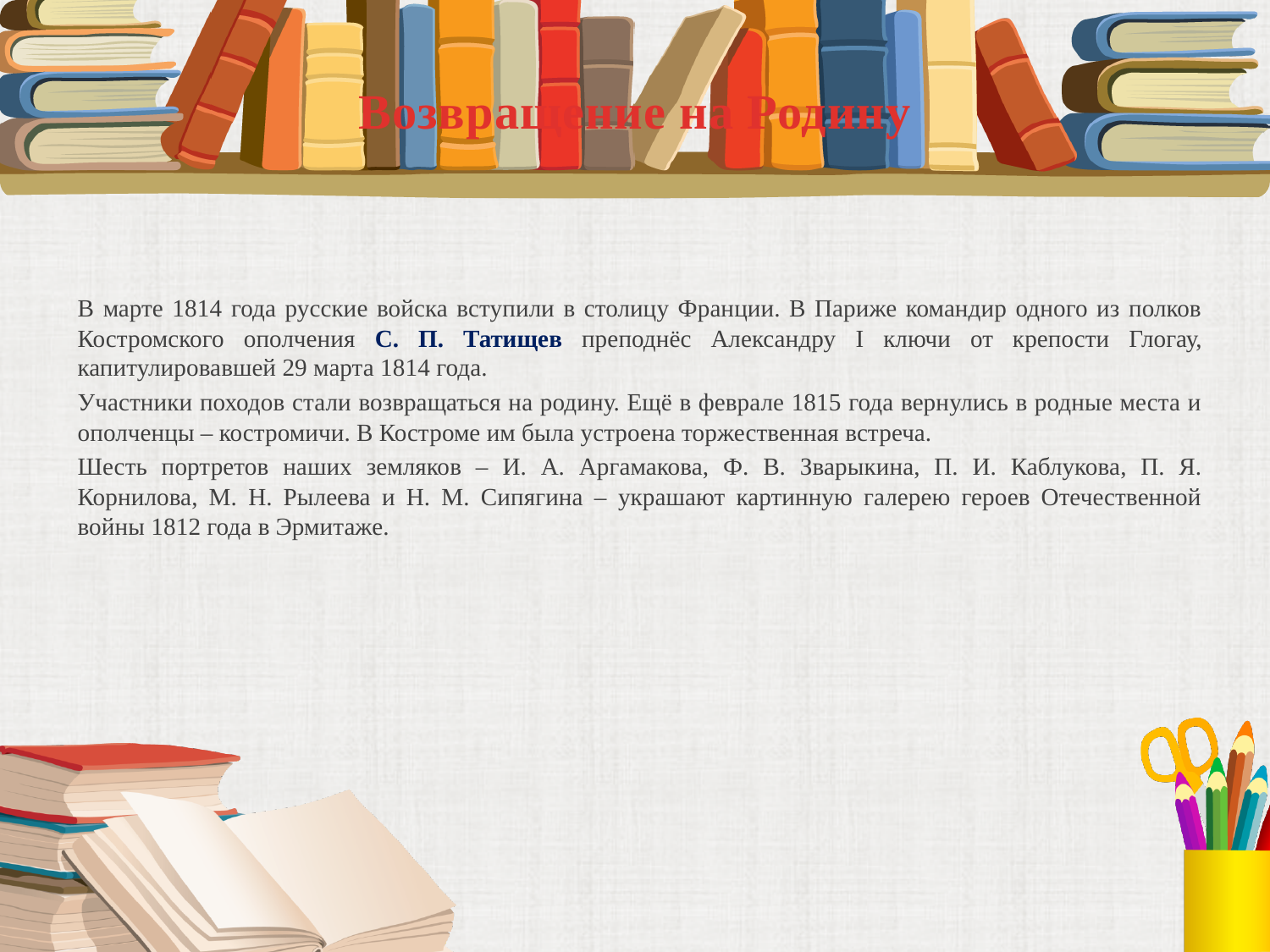

# Возвращение на Родину
В марте 1814 года русские войска вступили в столицу Франции. В Париже командир одного из полков Костромского ополчения С. П. Татищев преподнёс Александру I ключи от крепости Глогау, капитулировавшей 29 марта 1814 года.
Участники походов стали возвращаться на родину. Ещё в феврале 1815 года вернулись в родные места и ополченцы – костромичи. В Костроме им была устроена торжественная встреча.
Шесть портретов наших земляков – И. А. Аргамакова, Ф. В. Зварыкина, П. И. Каблукова, П. Я. Корнилова, М. Н. Рылеева и Н. М. Сипягина – украшают картинную галерею героев Отечественной войны 1812 года в Эрмитаже.